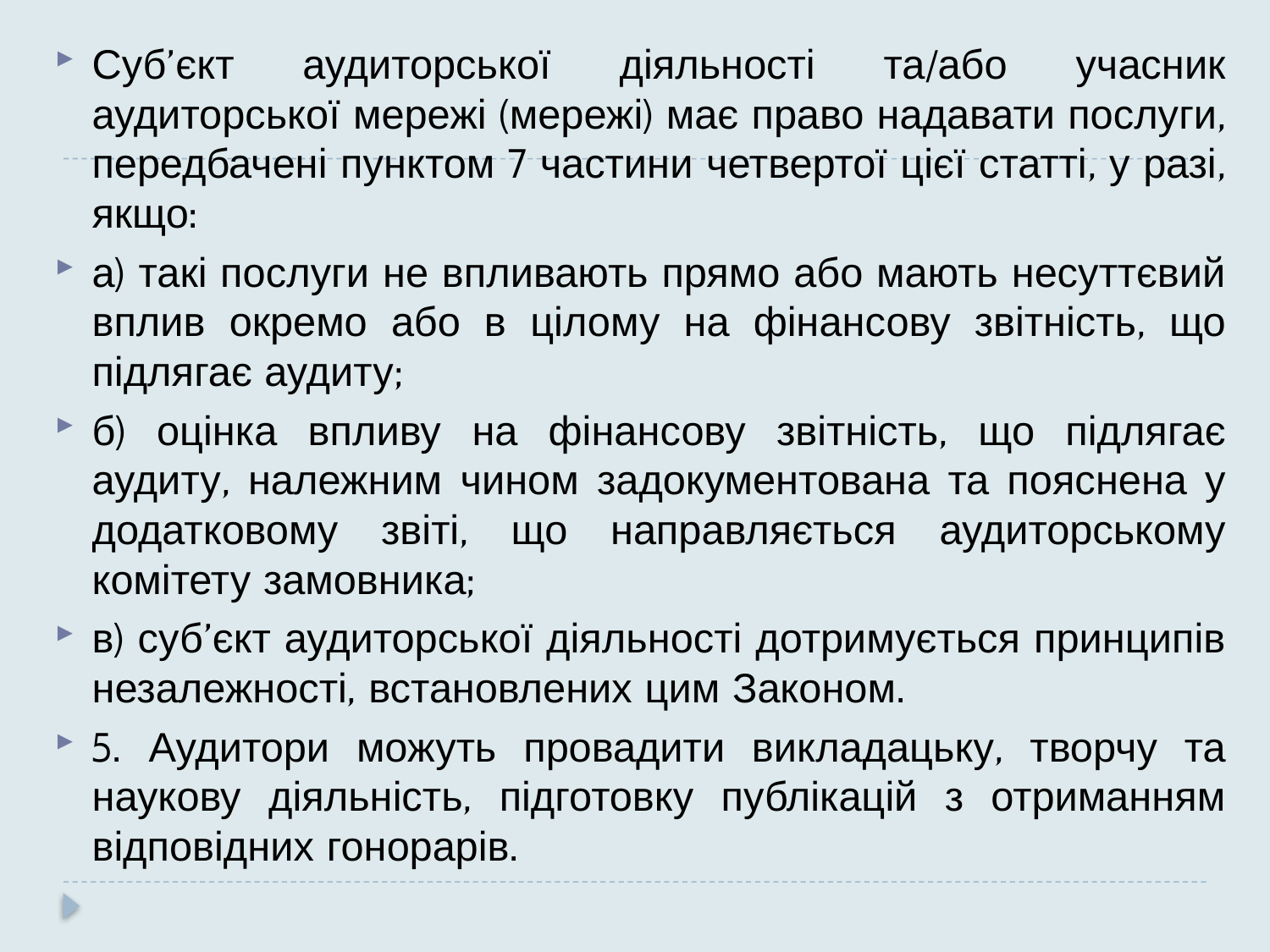

Суб’єкт аудиторської діяльності та/або учасник аудиторської мережі (мережі) має право надавати послуги, передбачені пунктом 7 частини четвертої цієї статті, у разі, якщо:
а) такі послуги не впливають прямо або мають несуттєвий вплив окремо або в цілому на фінансову звітність, що підлягає аудиту;
б) оцінка впливу на фінансову звітність, що підлягає аудиту, належним чином задокументована та пояснена у додатковому звіті, що направляється аудиторському комітету замовника;
в) суб’єкт аудиторської діяльності дотримується принципів незалежності, встановлених цим Законом.
5. Аудитори можуть провадити викладацьку, творчу та наукову діяльність, підготовку публікацій з отриманням відповідних гонорарів.